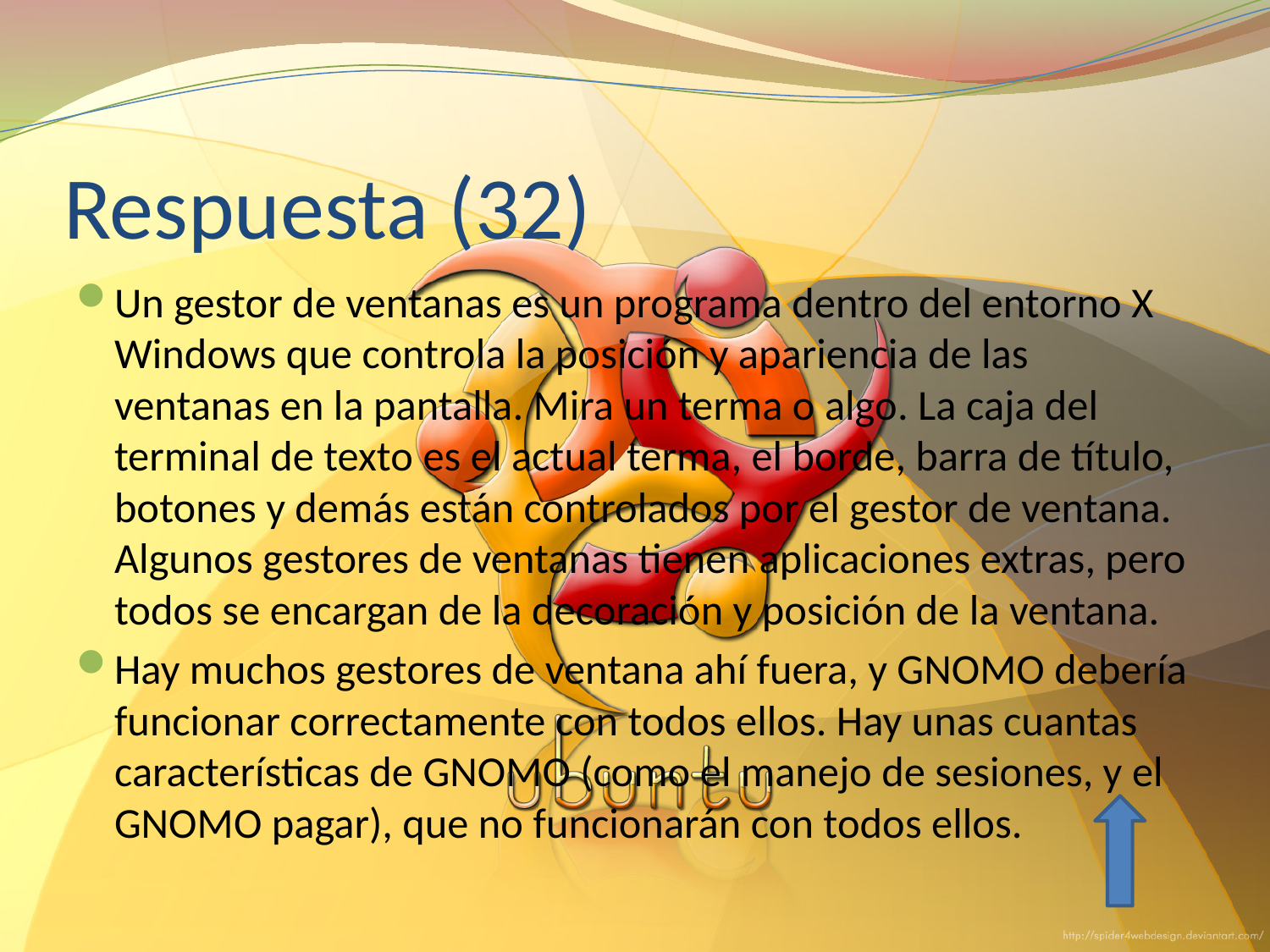

# Respuesta (32)
Un gestor de ventanas es un programa dentro del entorno X Windows que controla la posición y apariencia de las ventanas en la pantalla. Mira un terma o algo. La caja del terminal de texto es el actual terma, el borde, barra de título, botones y demás están controlados por el gestor de ventana. Algunos gestores de ventanas tienen aplicaciones extras, pero todos se encargan de la decoración y posición de la ventana.
Hay muchos gestores de ventana ahí fuera, y GNOMO debería funcionar correctamente con todos ellos. Hay unas cuantas características de GNOMO (como el manejo de sesiones, y el GNOMO pagar), que no funcionarán con todos ellos.